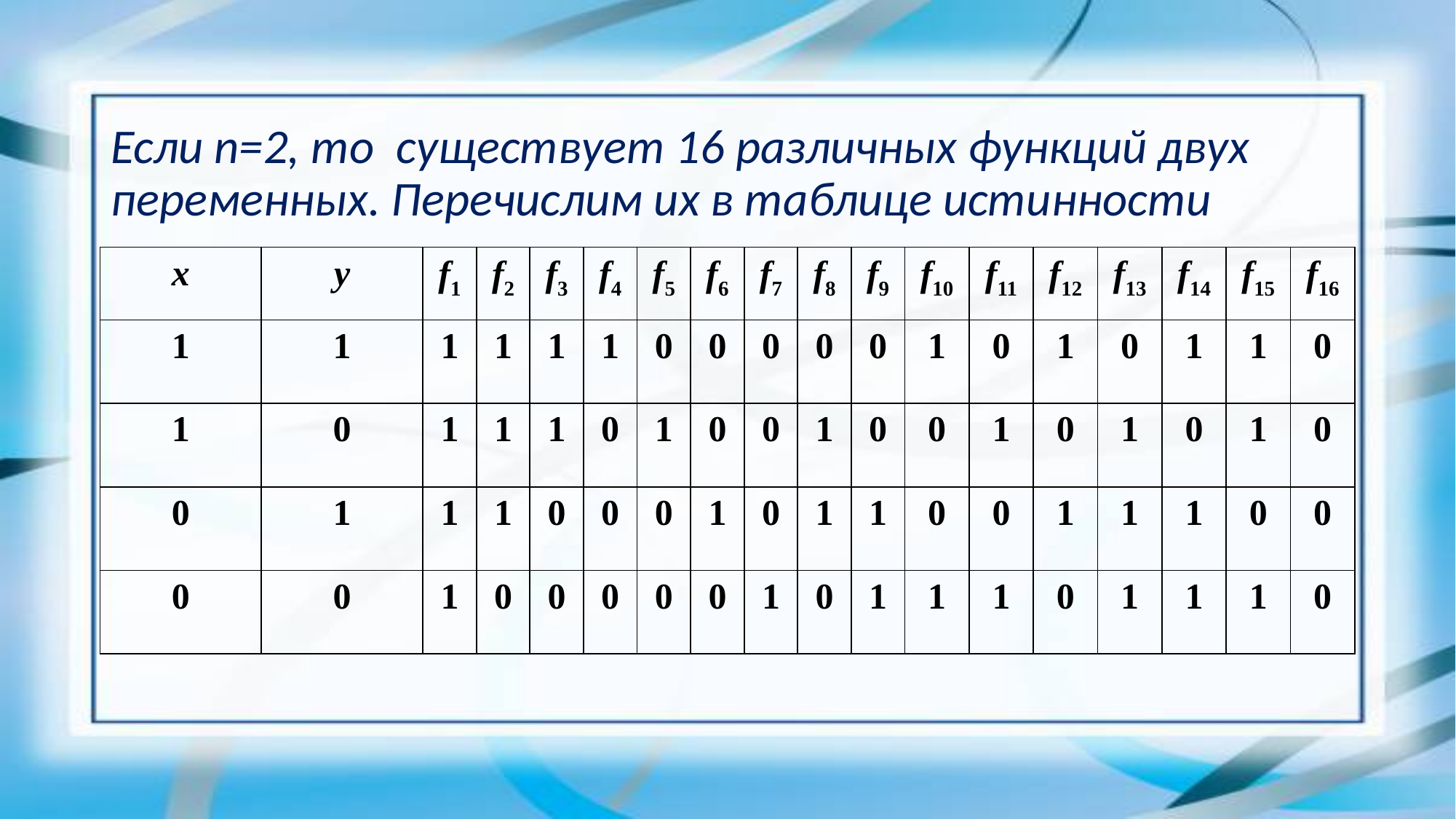

# Если n=2, то  существует 16 различных функций двух переменных. Перечислим их в таблице истинности
| x | y | f1 | f2 | f3 | f4 | f5 | f6 | f7 | f8 | f9 | f10 | f11 | f12 | f13 | f14 | f15 | f16 |
| --- | --- | --- | --- | --- | --- | --- | --- | --- | --- | --- | --- | --- | --- | --- | --- | --- | --- |
| 1 | 1 | 1 | 1 | 1 | 1 | 0 | 0 | 0 | 0 | 0 | 1 | 0 | 1 | 0 | 1 | 1 | 0 |
| 1 | 0 | 1 | 1 | 1 | 0 | 1 | 0 | 0 | 1 | 0 | 0 | 1 | 0 | 1 | 0 | 1 | 0 |
| 0 | 1 | 1 | 1 | 0 | 0 | 0 | 1 | 0 | 1 | 1 | 0 | 0 | 1 | 1 | 1 | 0 | 0 |
| 0 | 0 | 1 | 0 | 0 | 0 | 0 | 0 | 1 | 0 | 1 | 1 | 1 | 0 | 1 | 1 | 1 | 0 |